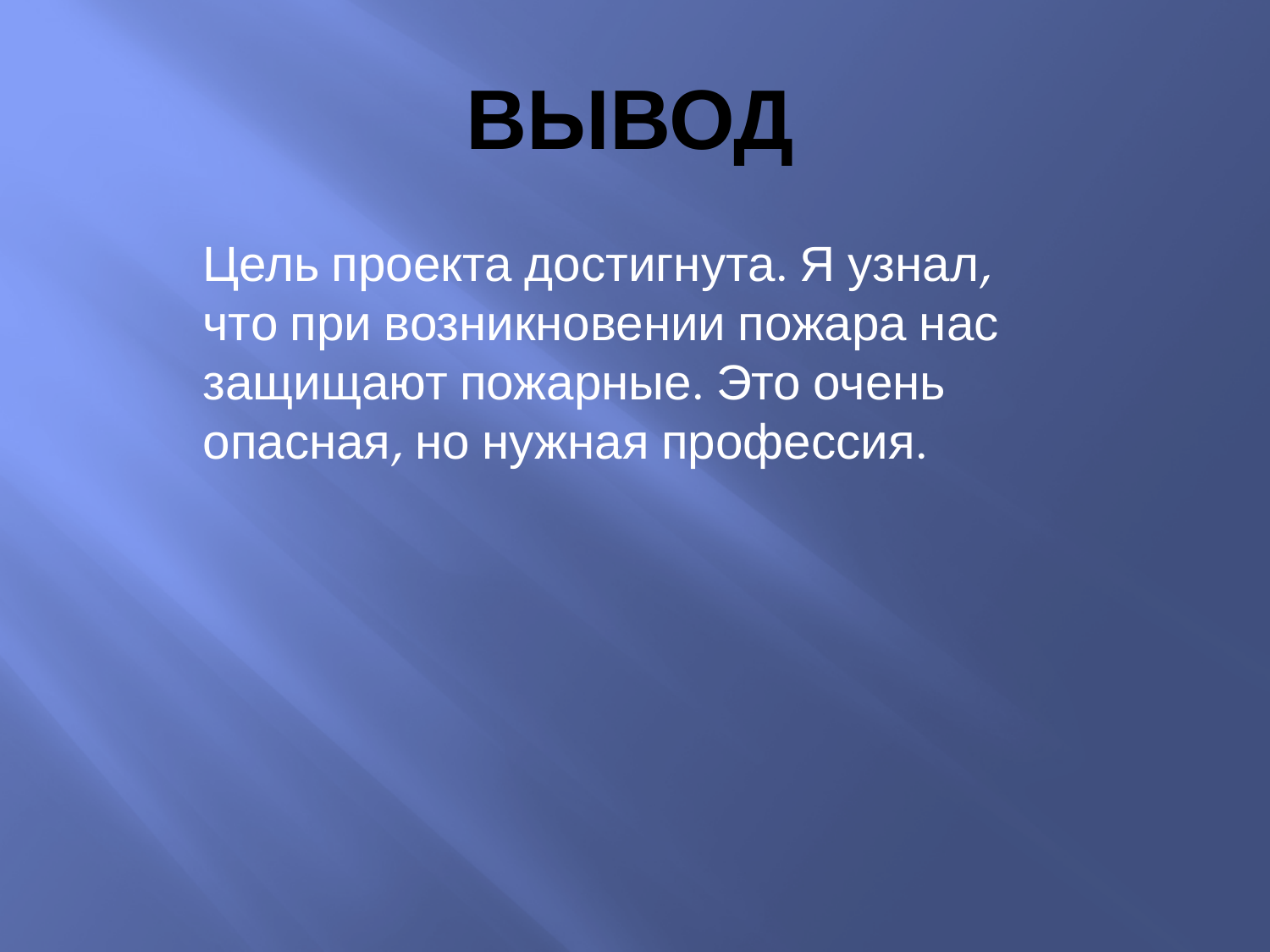

# ВЫВОД
Цель проекта достигнута. Я узнал, что при возникновении пожара нас защищают пожарные. Это очень опасная, но нужная профессия.